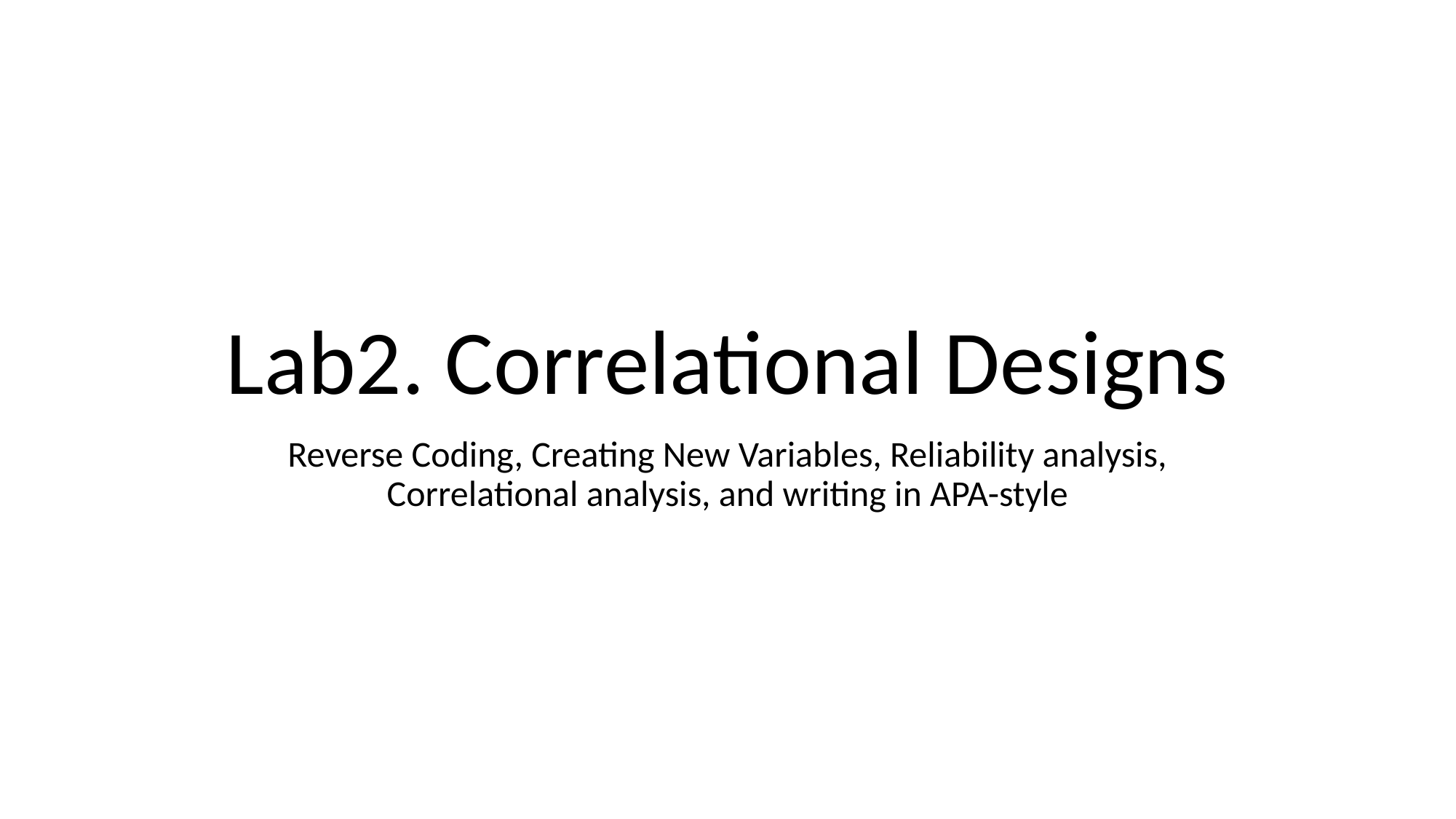

# Lab2. Correlational Designs
Reverse Coding, Creating New Variables, Reliability analysis, Correlational analysis, and writing in APA-style